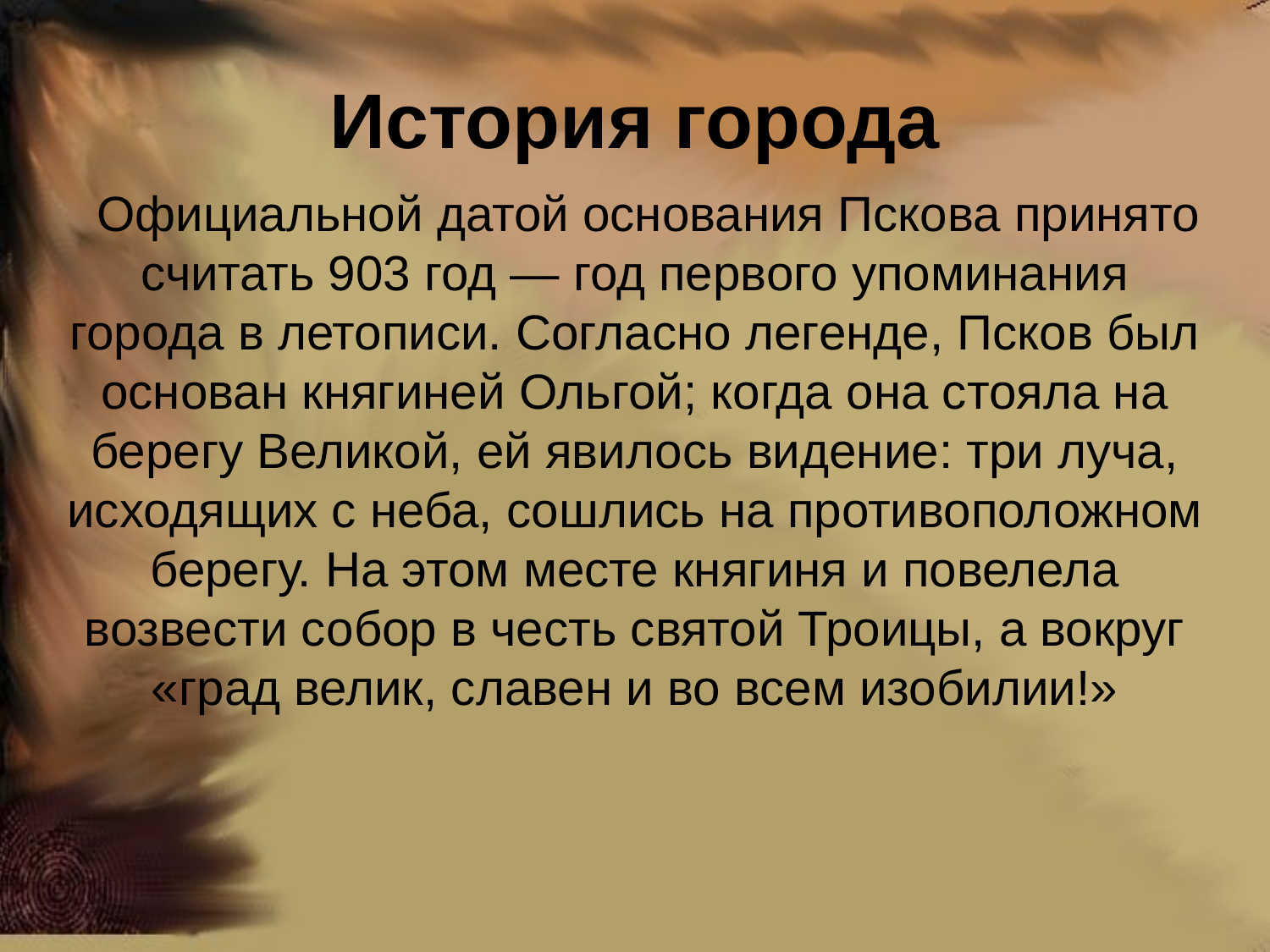

# История города
  Официальной датой основания Пскова принято считать 903 год — год первого упоминания города в летописи. Согласно легенде, Псков был основан княгиней Ольгой; когда она стояла на берегу Великой, ей явилось видение: три луча, исходящих с неба, сошлись на противоположном берегу. На этом месте княгиня и повелела возвести собор в честь святой Троицы, а вокруг «град велик, славен и во всем изобилии!»